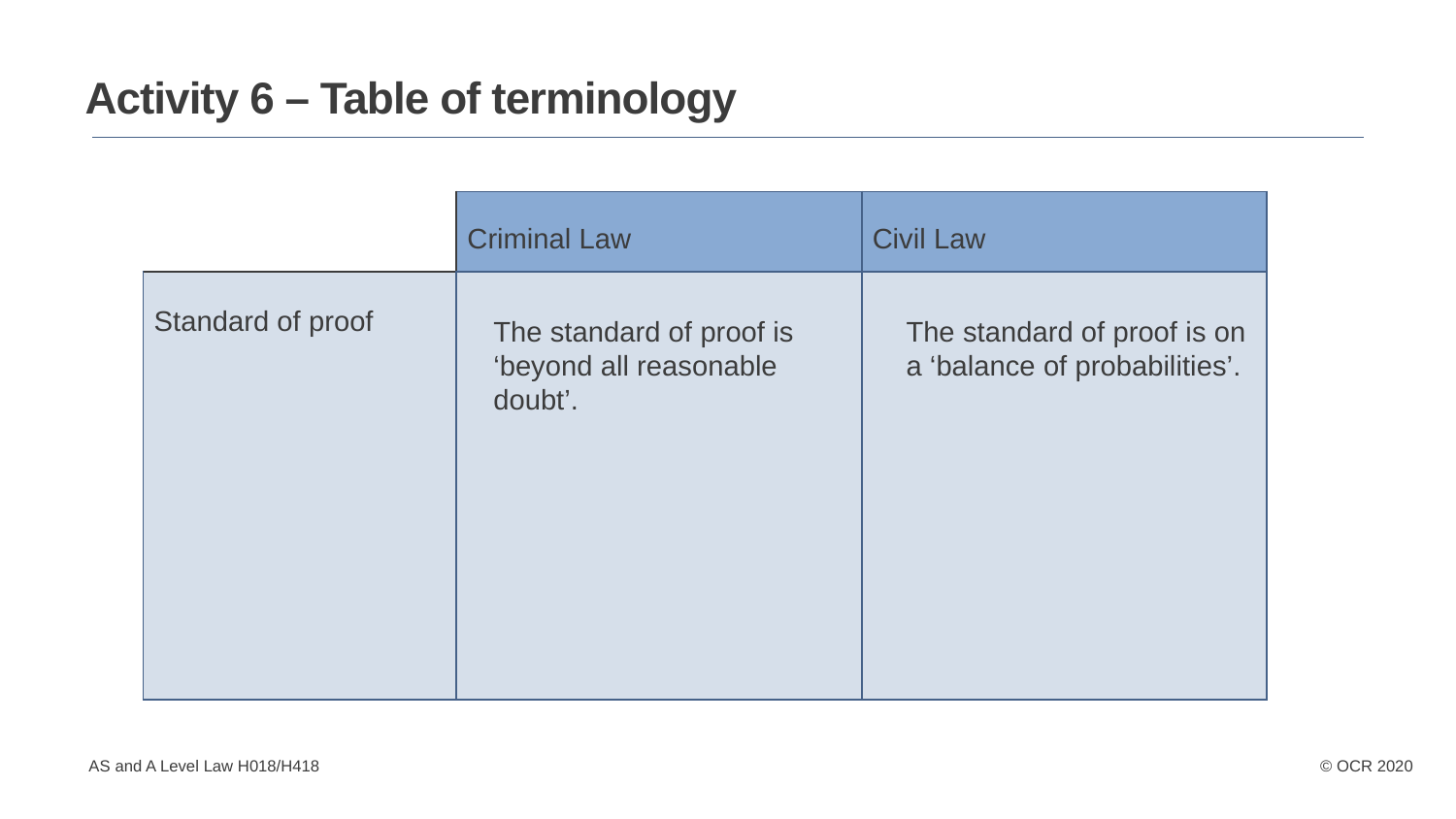

Activity 6 – Table of terminology
|  | Criminal Law | Civil Law |
| --- | --- | --- |
| Standard of proof |  |  |
The standard of proof is ‘beyond all reasonable doubt’.

The standard of proof is on a ‘balance of probabilities’.